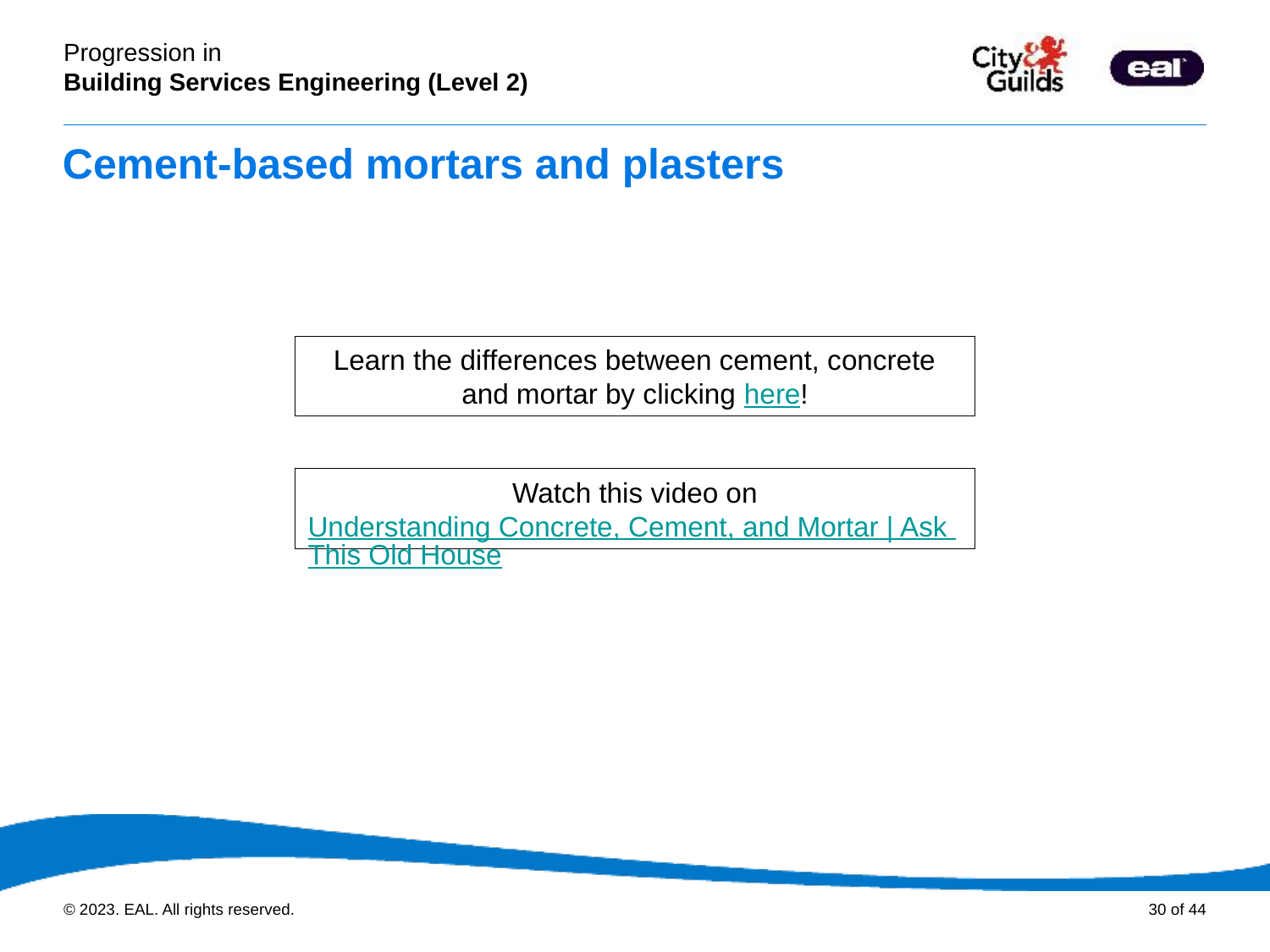

# Cement-based mortars and plasters
Learn the differences between cement, concrete and mortar by clicking here!
Watch this video on
Understanding Concrete, Cement, and Mortar | Ask This Old House